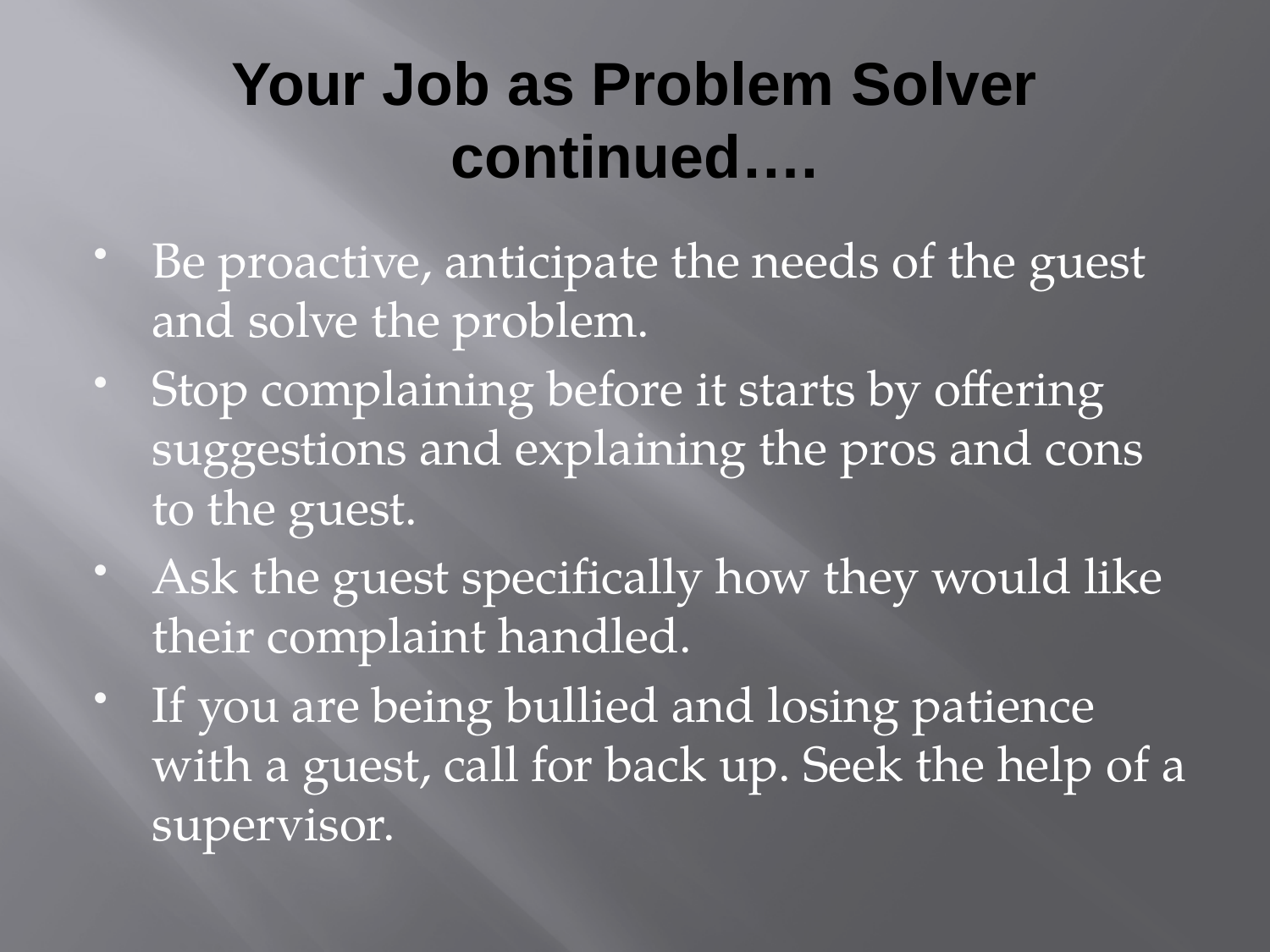

# Your Job as Problem Solver continued….
Be proactive, anticipate the needs of the guest and solve the problem.
Stop complaining before it starts by offering suggestions and explaining the pros and cons to the guest.
Ask the guest specifically how they would like their complaint handled.
If you are being bullied and losing patience with a guest, call for back up. Seek the help of a supervisor.